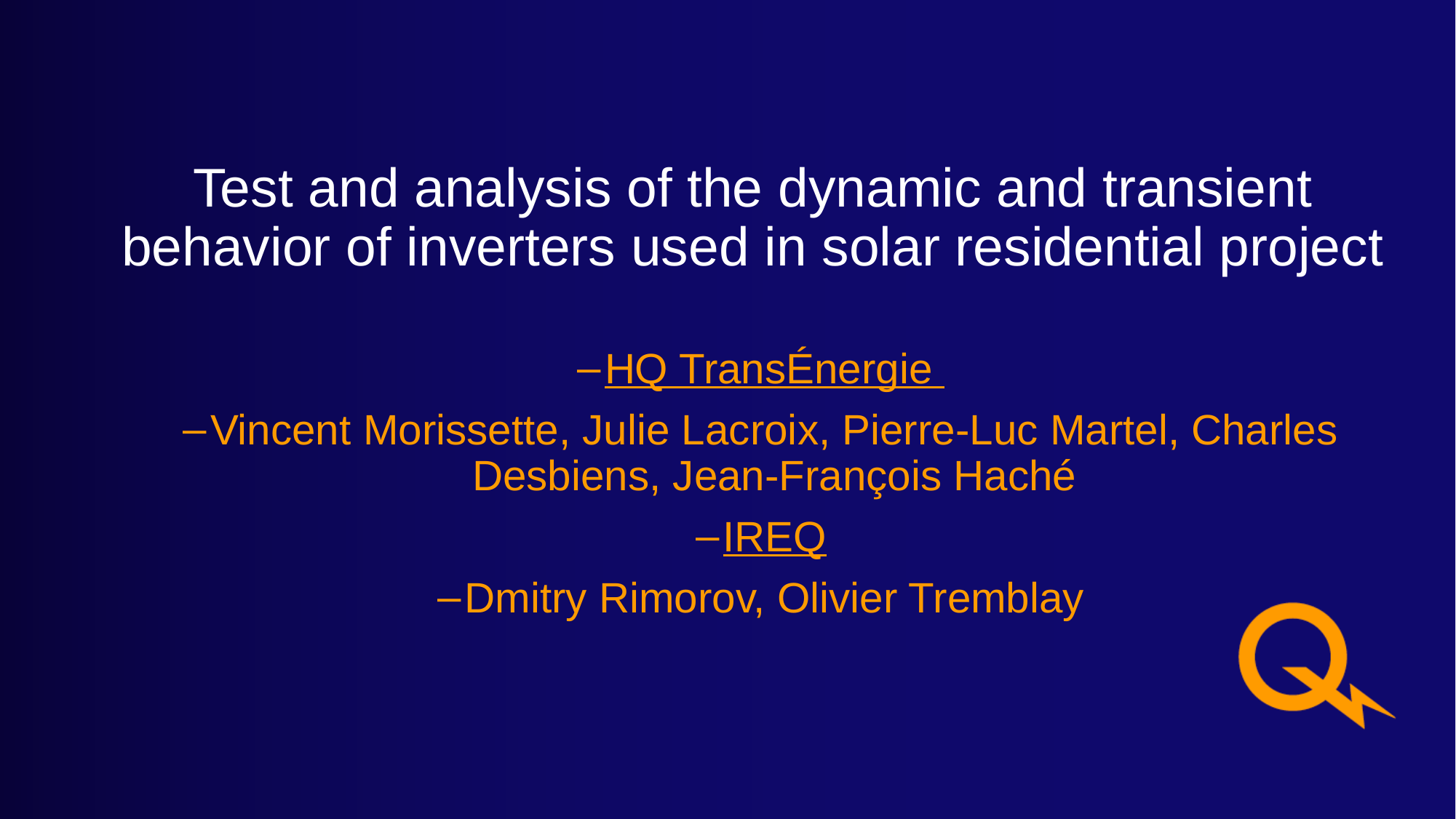

# Test and analysis of the dynamic and transient behavior of inverters used in solar residential project
HQ TransÉnergie
Vincent Morissette, Julie Lacroix, Pierre-Luc Martel, Charles Desbiens, Jean-François Haché
IREQ
Dmitry Rimorov, Olivier Tremblay